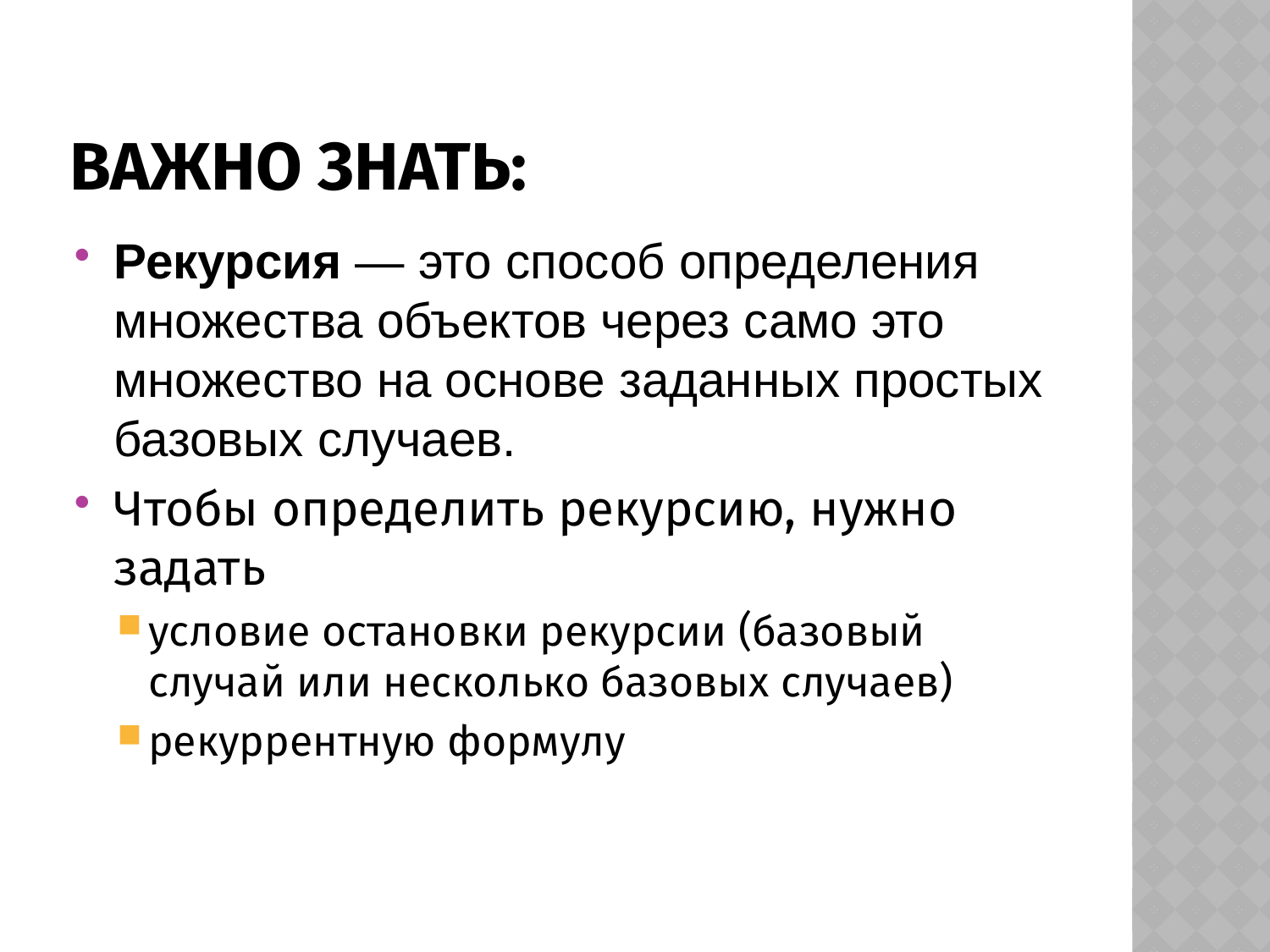

# Важно знать:
Рекурсия — это способ определения множества объектов через само это множество на основе заданных простых базовых случаев.
Чтобы определить рекурсию, нужно задать
условие остановки рекурсии (базовый случай или несколько базовых случаев)
рекуррентную формулу